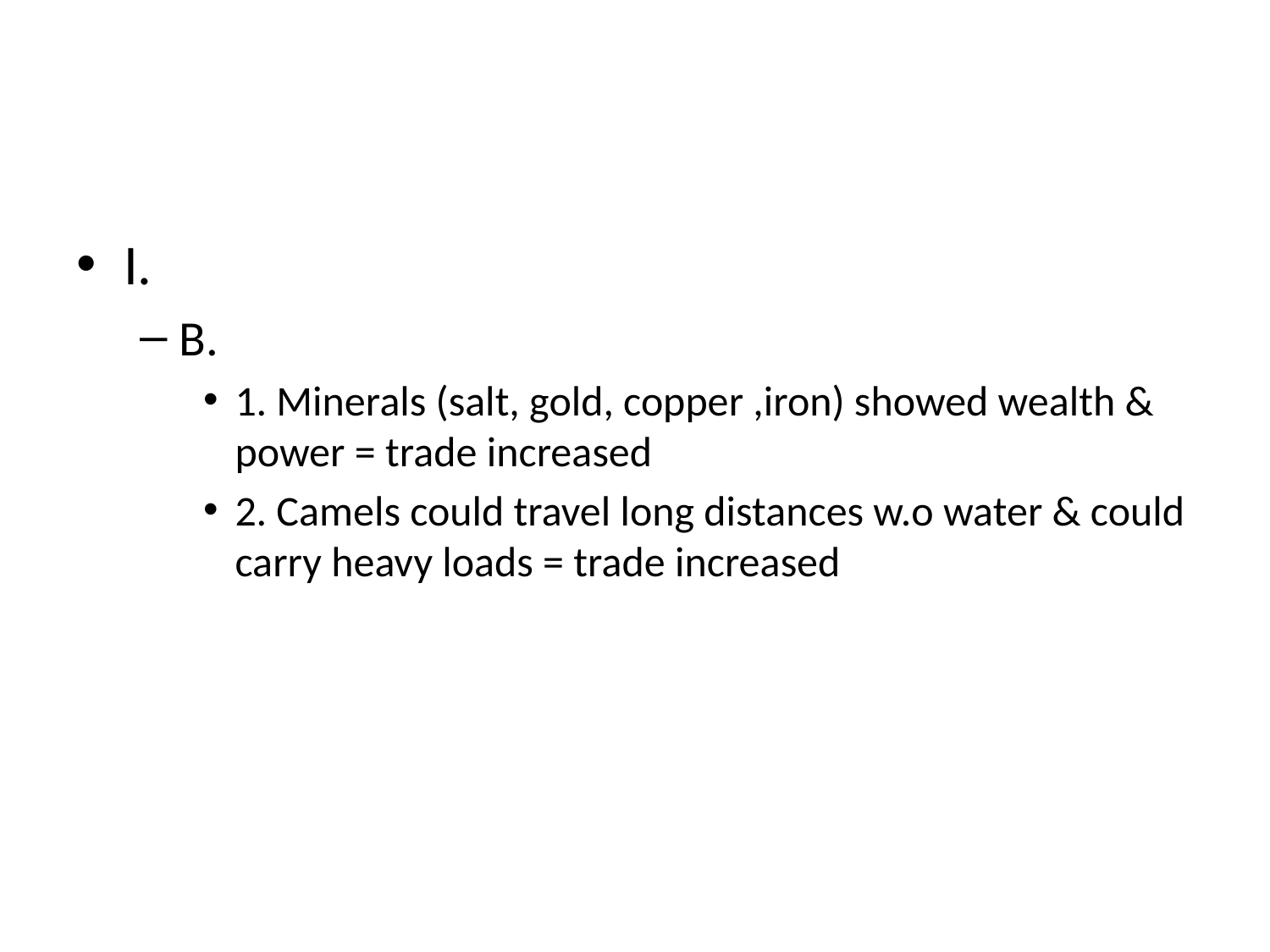

#
I.
B.
1. Minerals (salt, gold, copper ,iron) showed wealth & power = trade increased
2. Camels could travel long distances w.o water & could carry heavy loads = trade increased